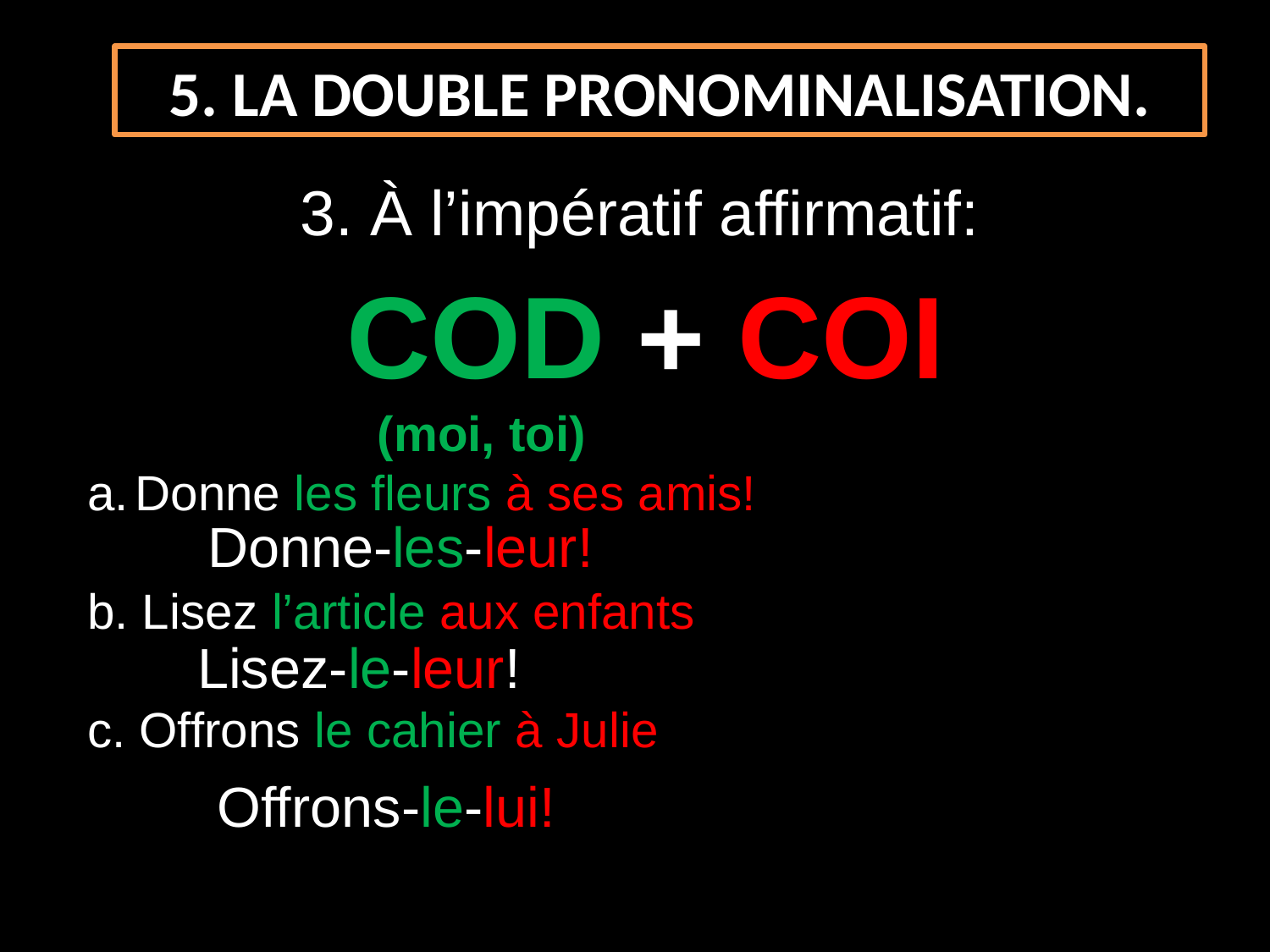

5. LA DOUBLE PRONOMINALISATION.
3. À l’impératif affirmatif:
COD + COI
     (moi, toi)
Donne les fleurs à ses amis!

b. Lisez l’article aux enfants

c. Offrons le cahier à Julie

Donne-les-leur!
Lisez-le-leur!
Offrons-le-lui!